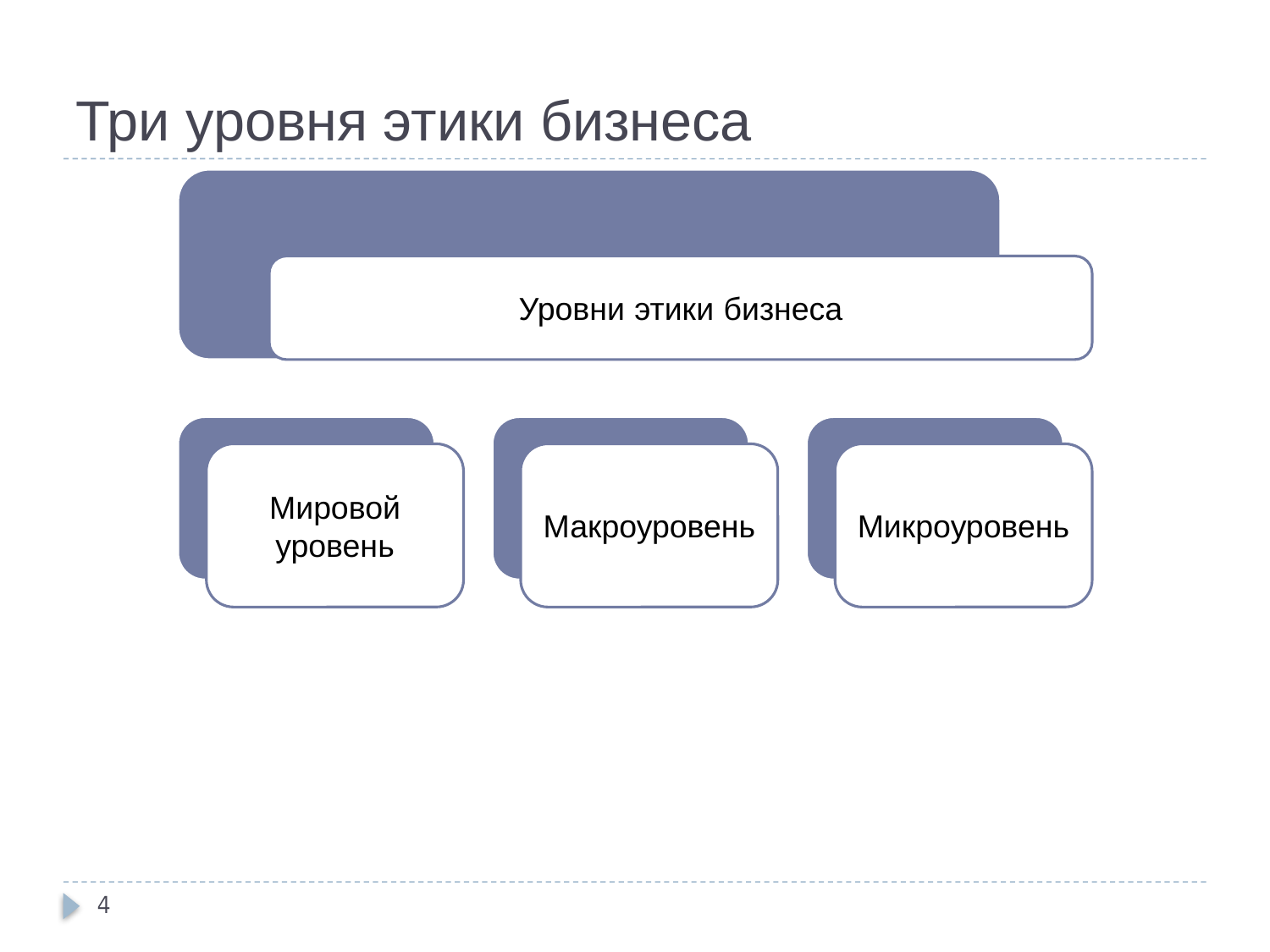

# Три уровня этики бизнеса
Уровни этики бизнеса
Мировой уровень
Макроуровень
Микроуровень
4